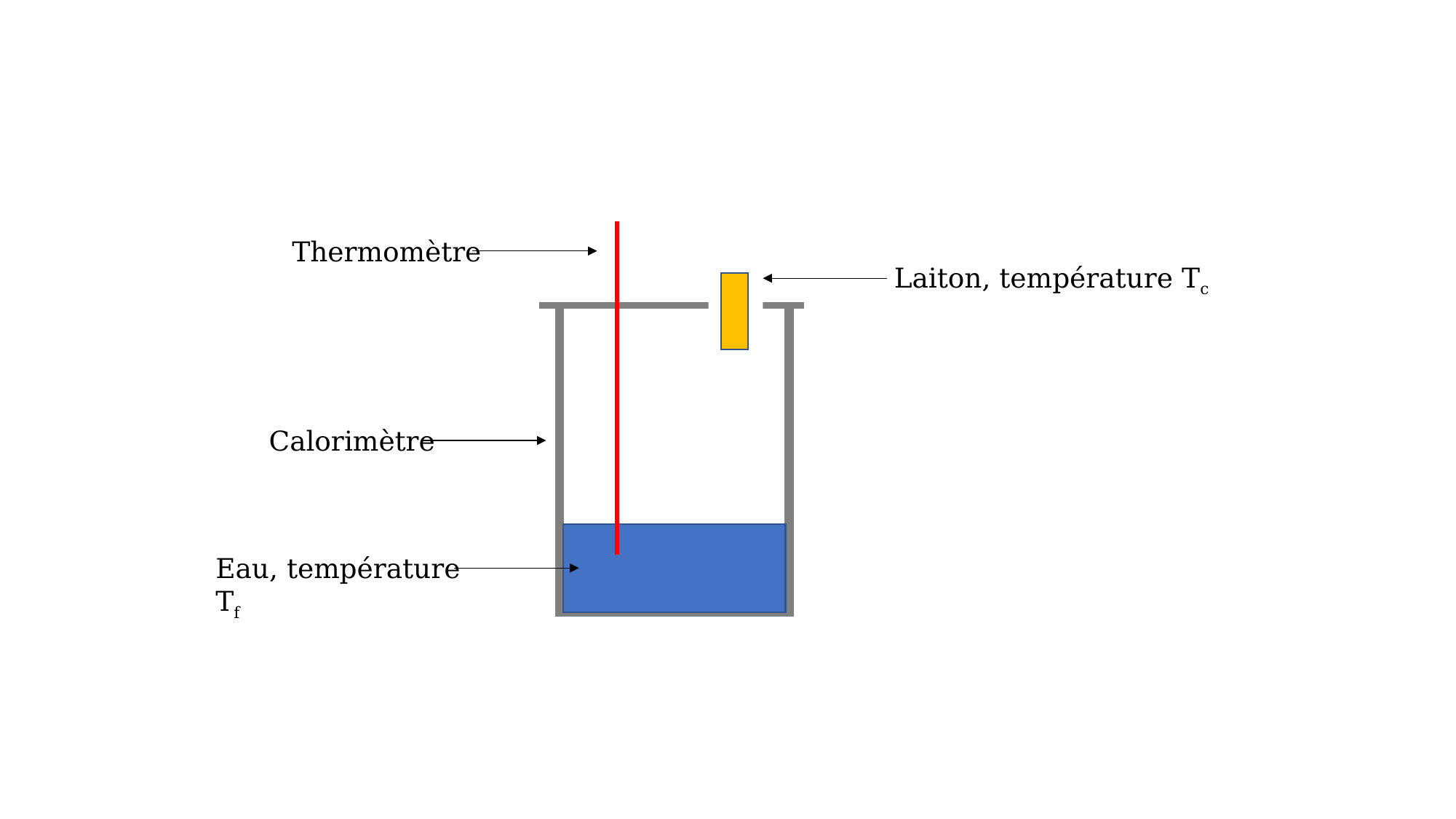

Thermomètre

Laiton, température Tc

Calorimètre

Eau, température Tf